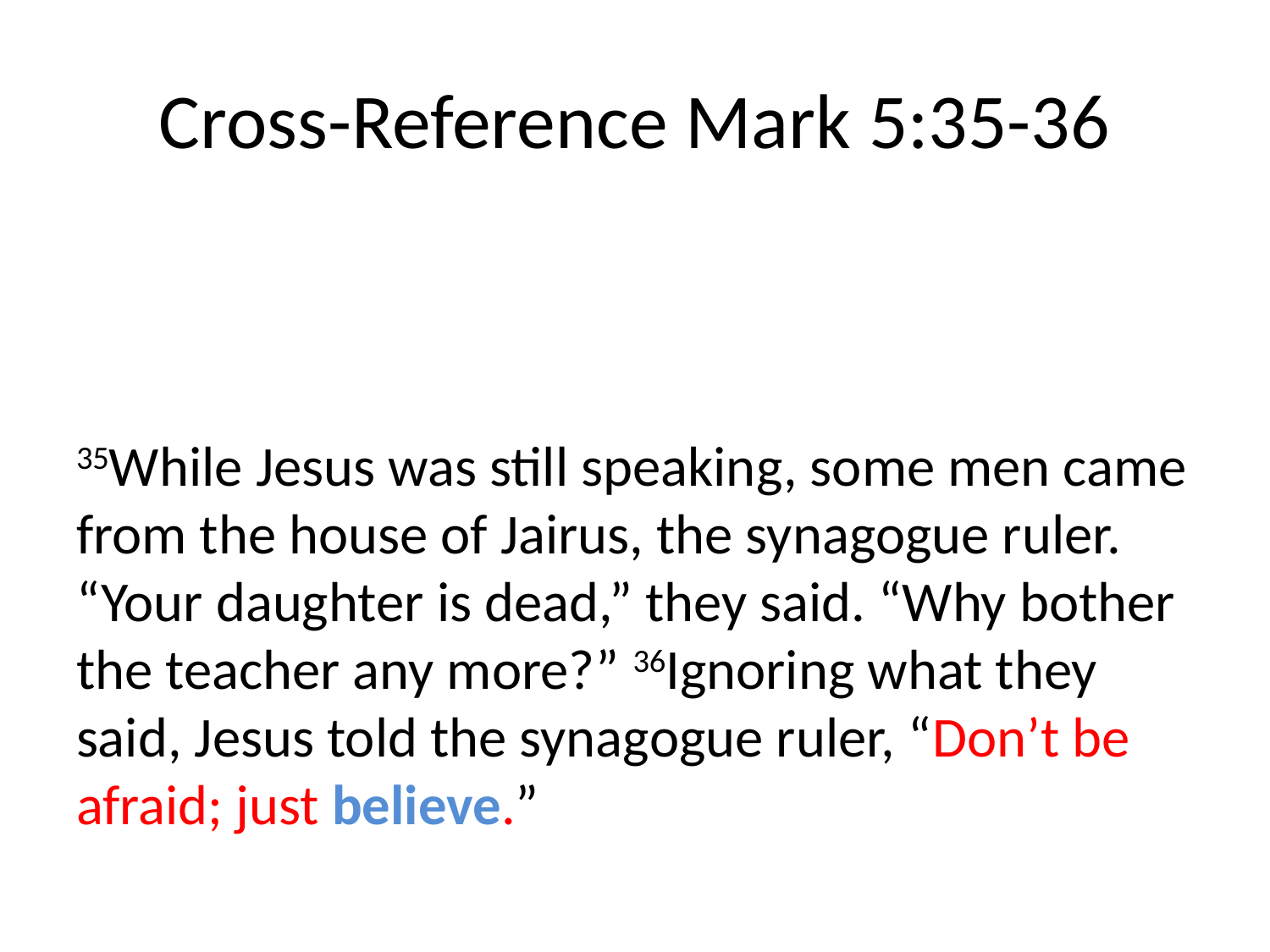

# Cross-Reference Mark 5:35-36

35While Jesus was still speaking, some men came from the house of Jairus, the synagogue ruler. “Your daughter is dead,” they said. “Why bother the teacher any more?” 36Ignoring what they said, Jesus told the synagogue ruler, “Don’t be afraid; just believe.”